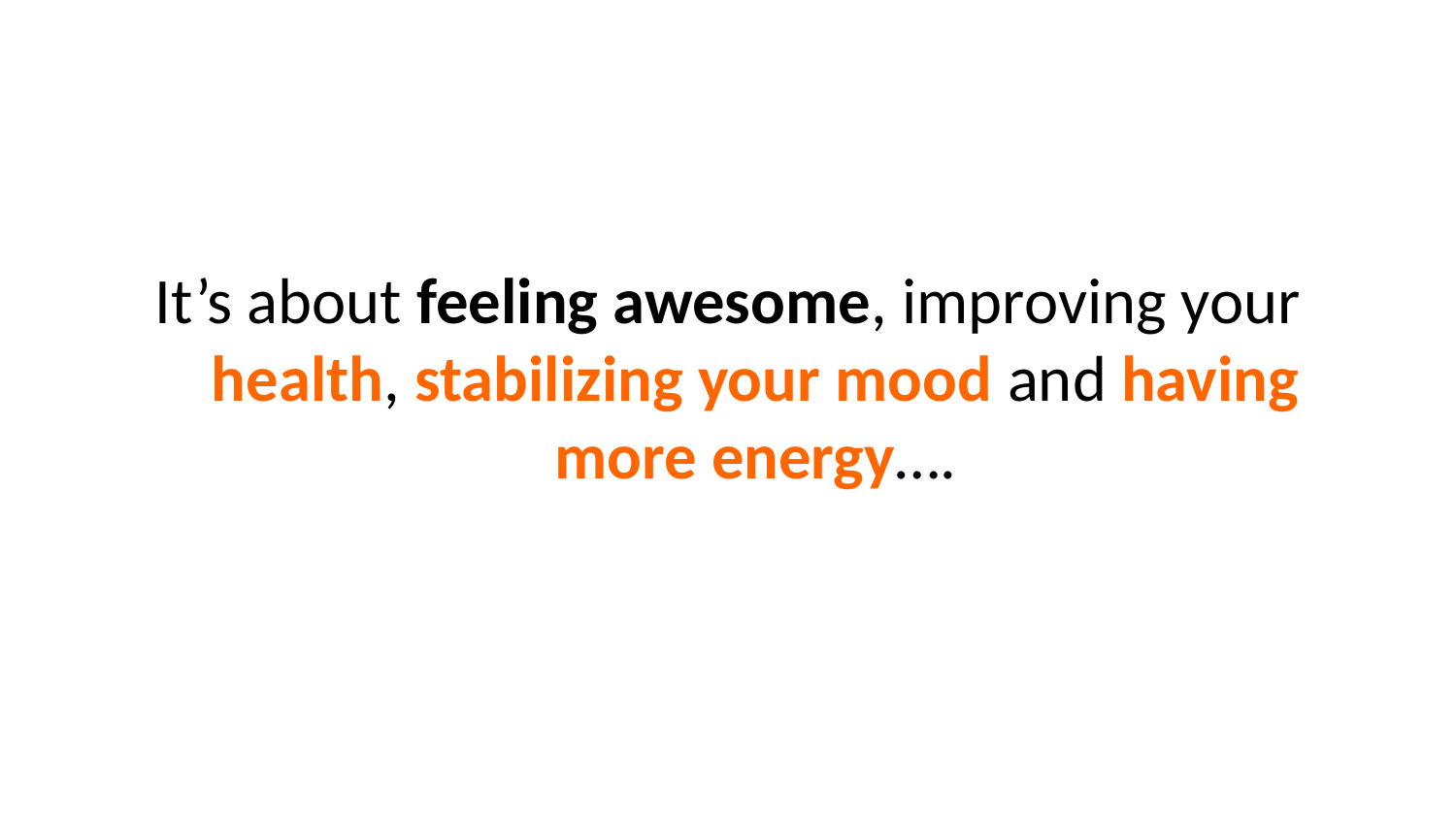

It’s about feeling awesome, improving your health, stabilizing your mood and having more energy….